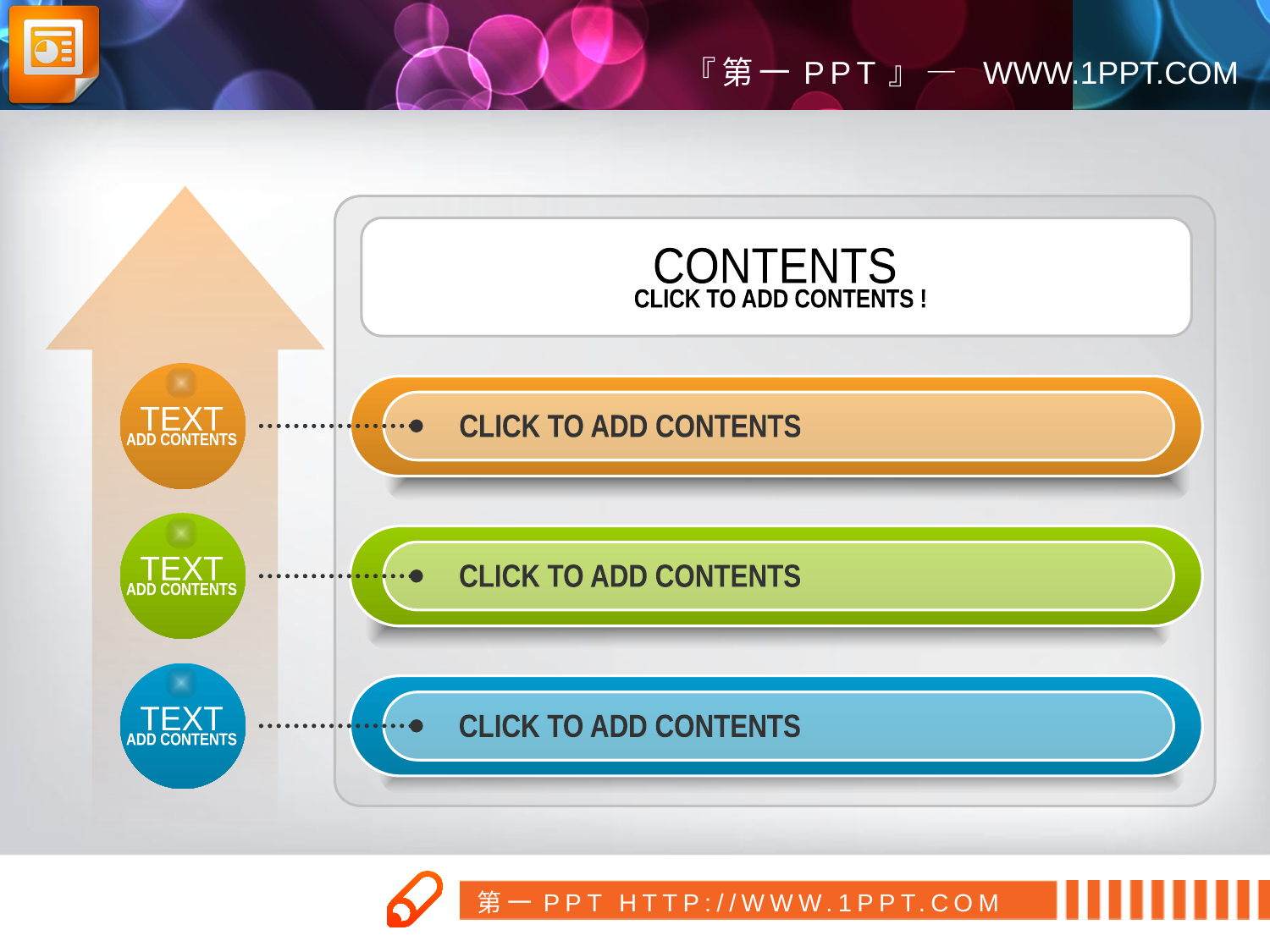

CONTENTS
CLICK TO ADD CONTENTS !

TEXT
ADD CONTENTS
CLICK TO ADD CONTENTS

TEXT
ADD CONTENTS
CLICK TO ADD CONTENTS

TEXT
ADD CONTENTS
CLICK TO ADD CONTENTS